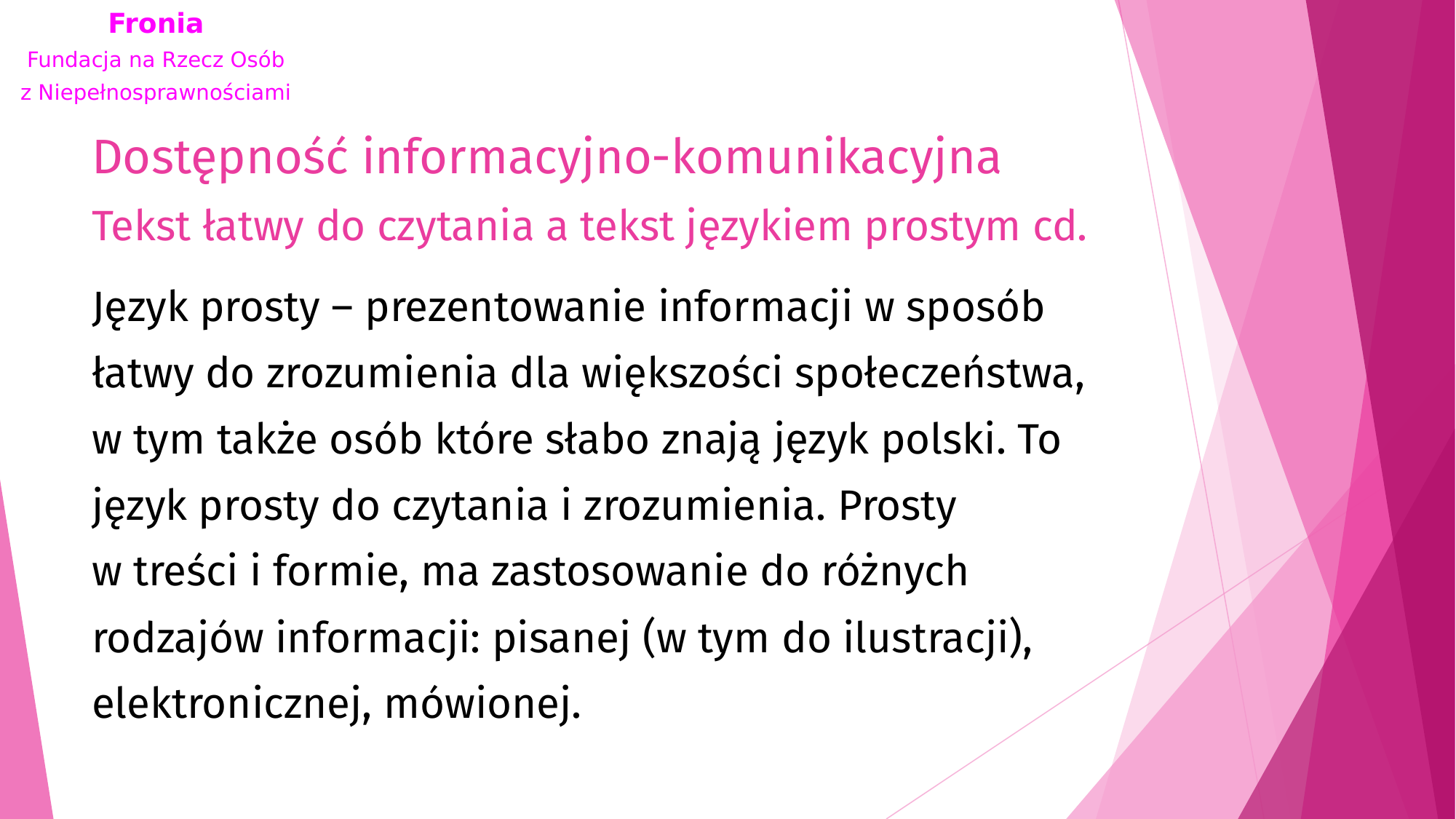

# Dostępność informacyjno-komunikacyjna Tekst łatwy do czytania a tekst językiem prostym cd.
Język prosty – prezentowanie informacji w sposób łatwy do zrozumienia dla większości społeczeństwa, w tym także osób które słabo znają język polski. To język prosty do czytania i zrozumienia. Prosty w treści i formie, ma zastosowanie do różnych rodzajów informacji: pisanej (w tym do ilustracji), elektronicznej, mówionej.